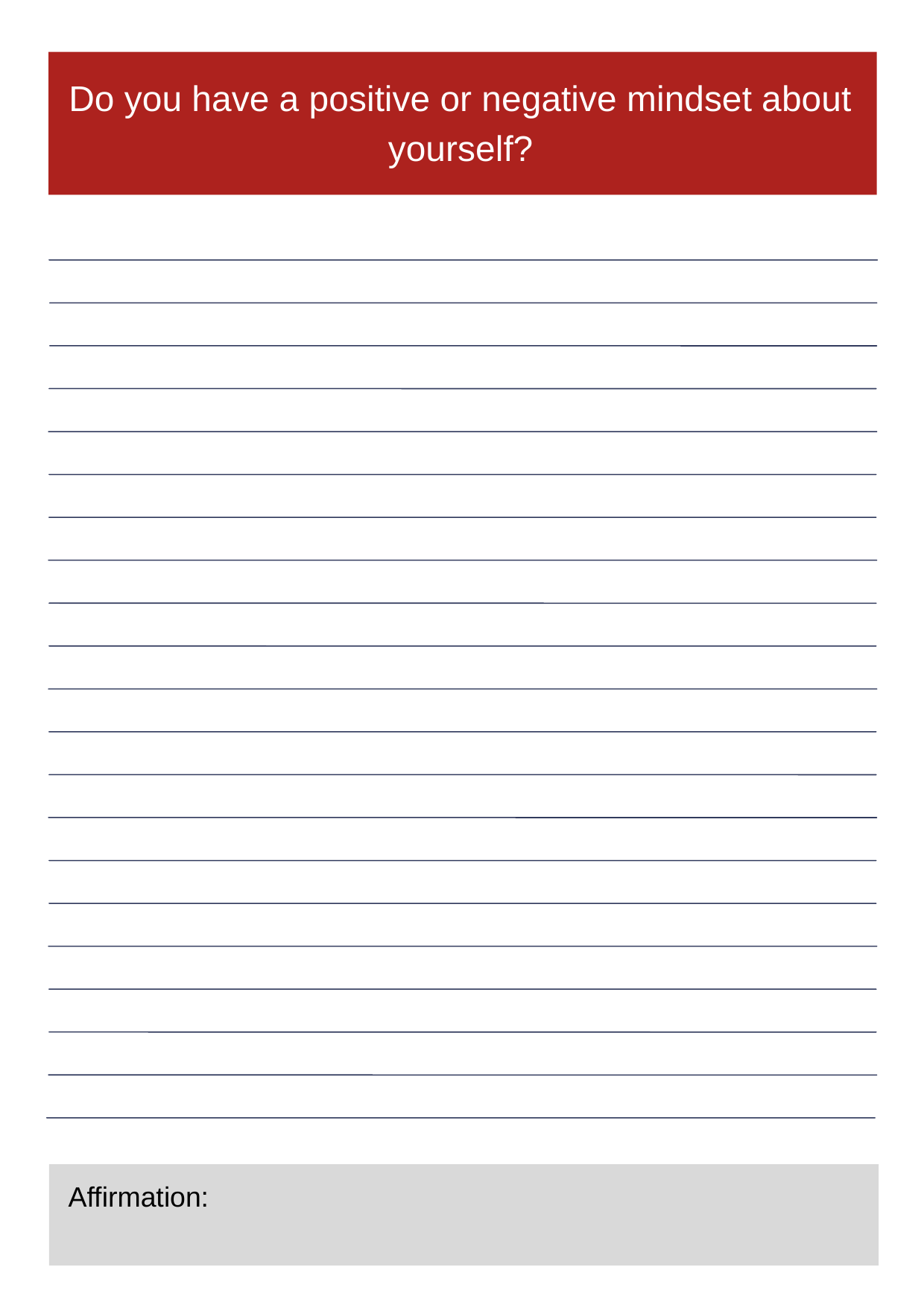

Do you have a positive or negative mindset about yourself?

Affirmation: